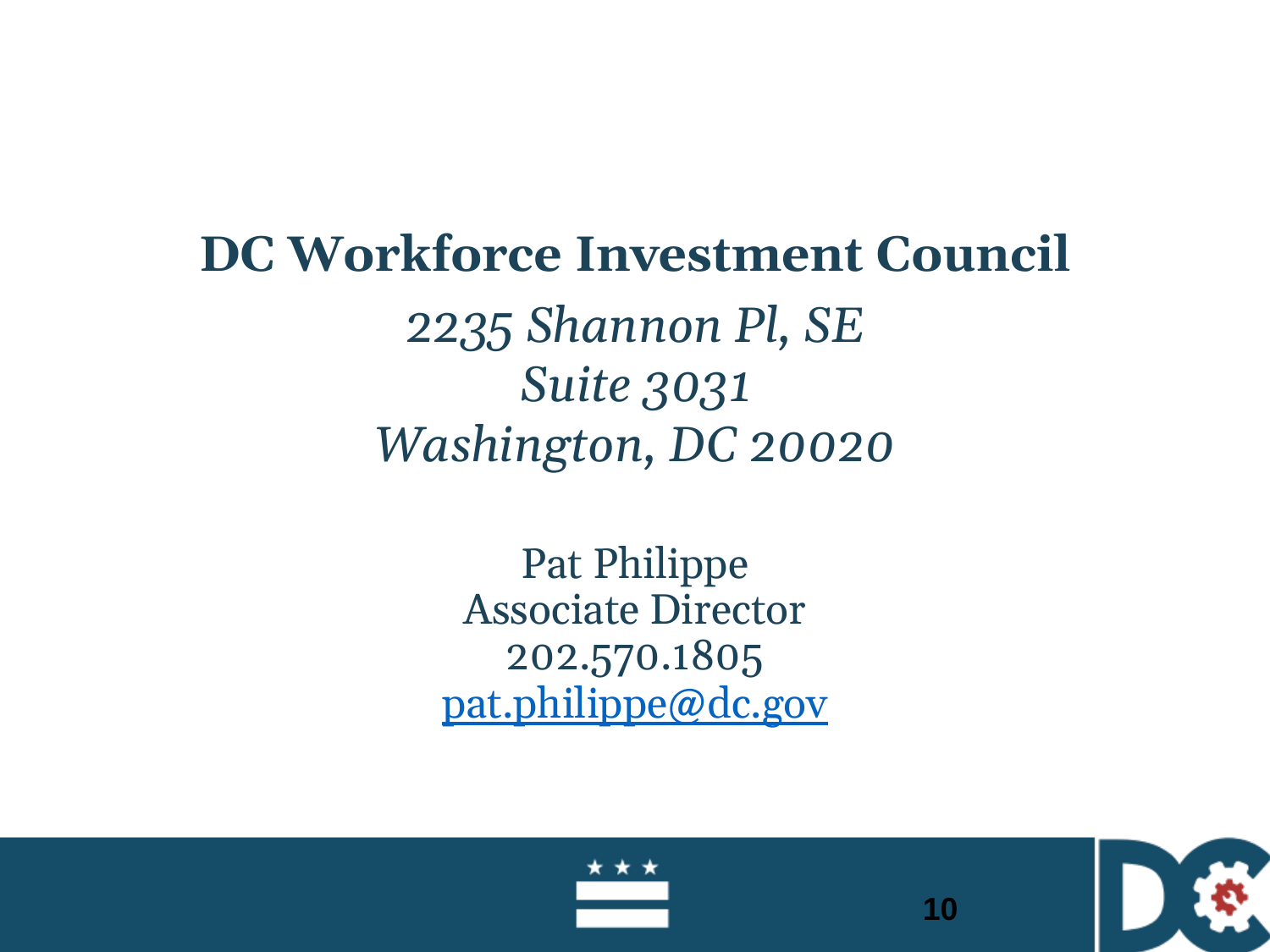

#
DC Workforce Investment Council
2235 Shannon Pl, SE
Suite 3031
Washington, DC 20020

Pat Philippe
Associate Director
202.570.1805
pat.philippe@dc.gov

10